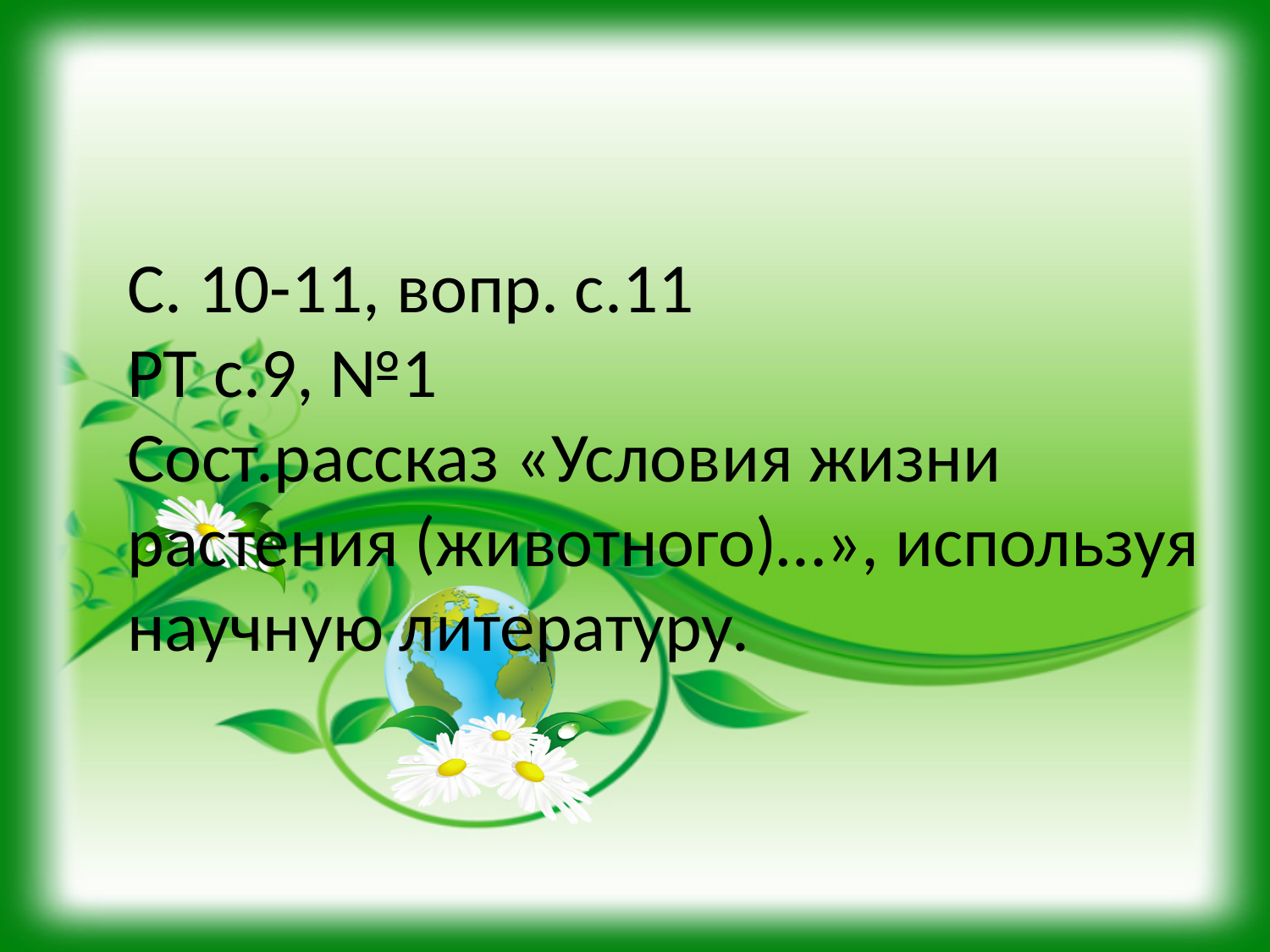

#
С. 10-11, вопр. с.11
РТ с.9, №1
Сост.рассказ «Условия жизни растения (животного)…», используя научную литературу.
www.sliderpoint.org